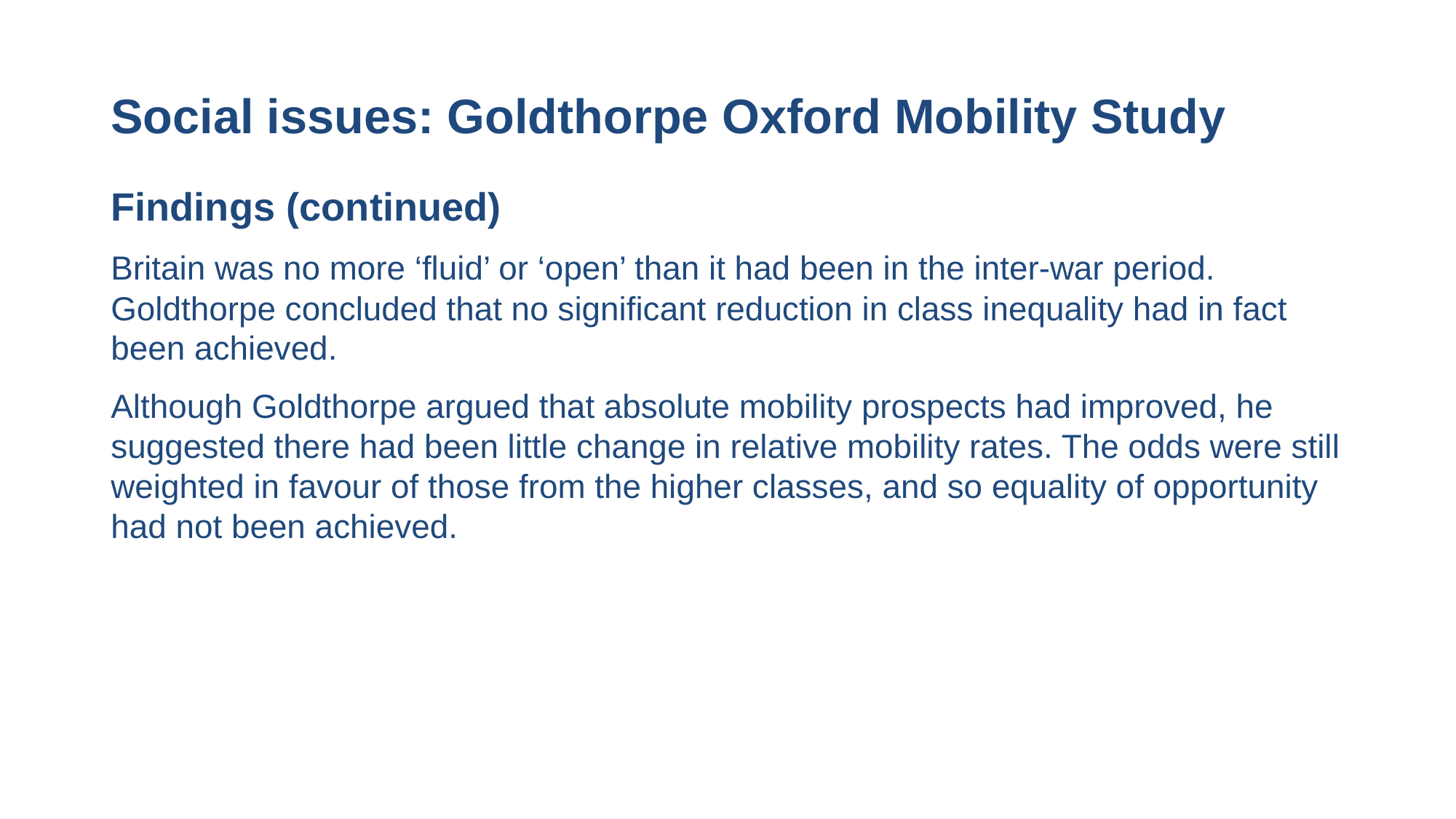

# Social issues: Goldthorpe Oxford Mobility Study
Findings (continued)
Britain was no more ‘fluid’ or ‘open’ than it had been in the inter-war period. Goldthorpe concluded that no significant reduction in class inequality had in fact been achieved.
Although Goldthorpe argued that absolute mobility prospects had improved, he suggested there had been little change in relative mobility rates. The odds were still weighted in favour of those from the higher classes, and so equality of opportunity had not been achieved.